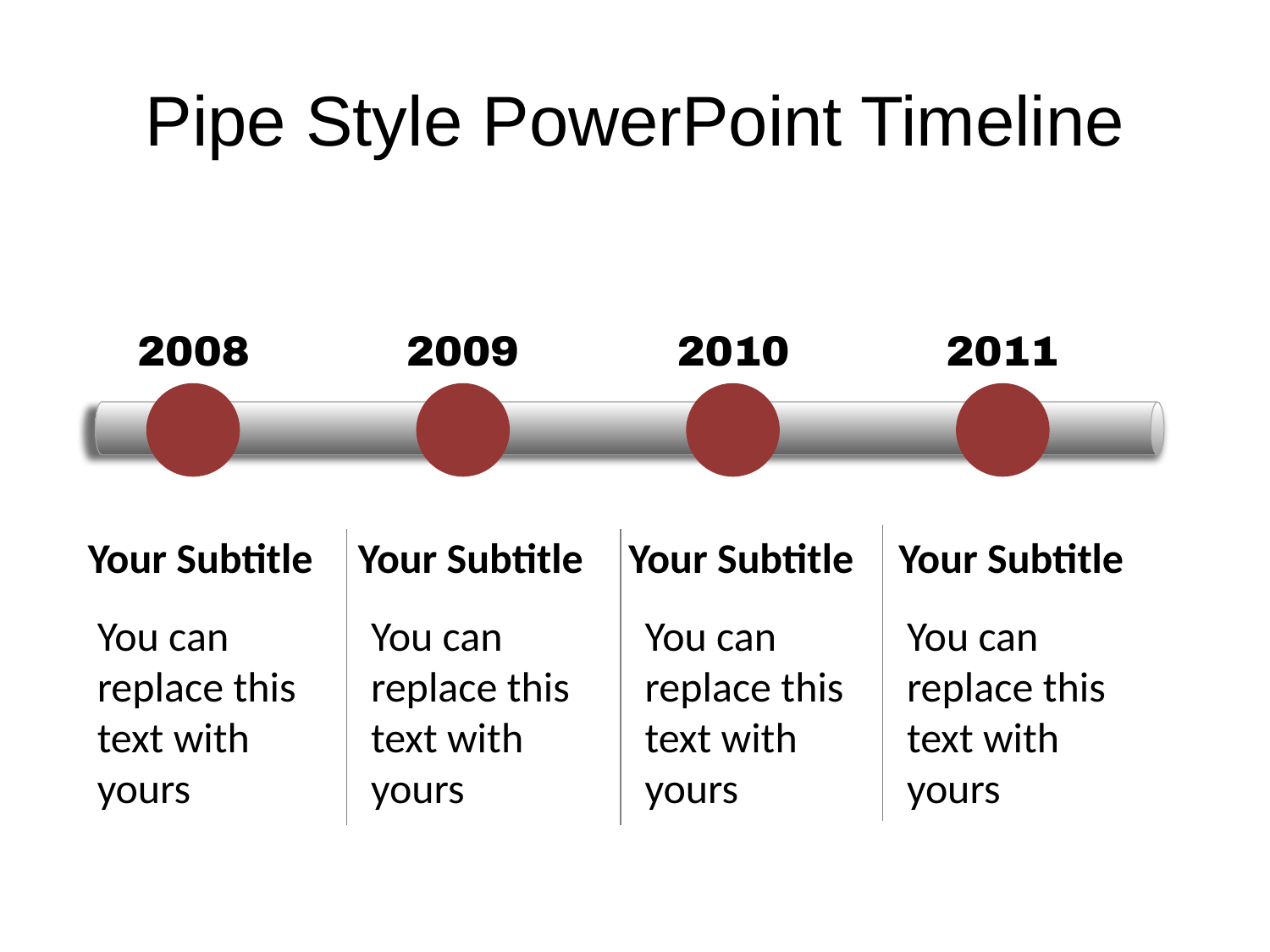

# Pipe Style PowerPoint Timeline
2011
2009
2010
2008

Your Subtitle
Your Subtitle
Your Subtitle
Your Subtitle
You can replace this text with yours
You can replace this text with yours
You can replace this text with yours
You can replace this text with yours